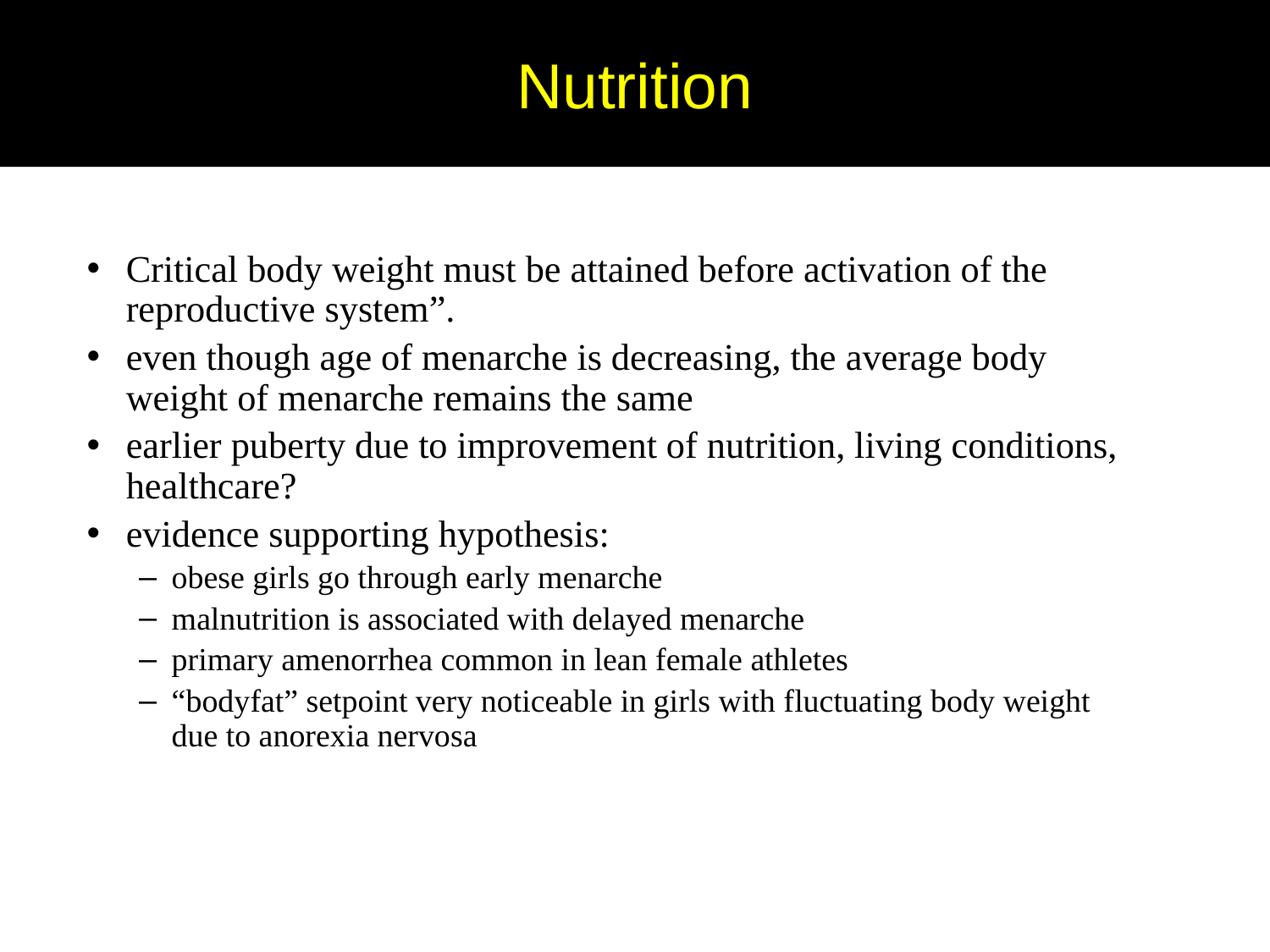

# Nutrition
Critical body weight must be attained before activation of the reproductive system”.
even though age of menarche is decreasing, the average body weight of menarche remains the same
earlier puberty due to improvement of nutrition, living conditions, healthcare?
evidence supporting hypothesis:
obese girls go through early menarche
malnutrition is associated with delayed menarche
primary amenorrhea common in lean female athletes
“bodyfat” setpoint very noticeable in girls with fluctuating body weight due to anorexia nervosa